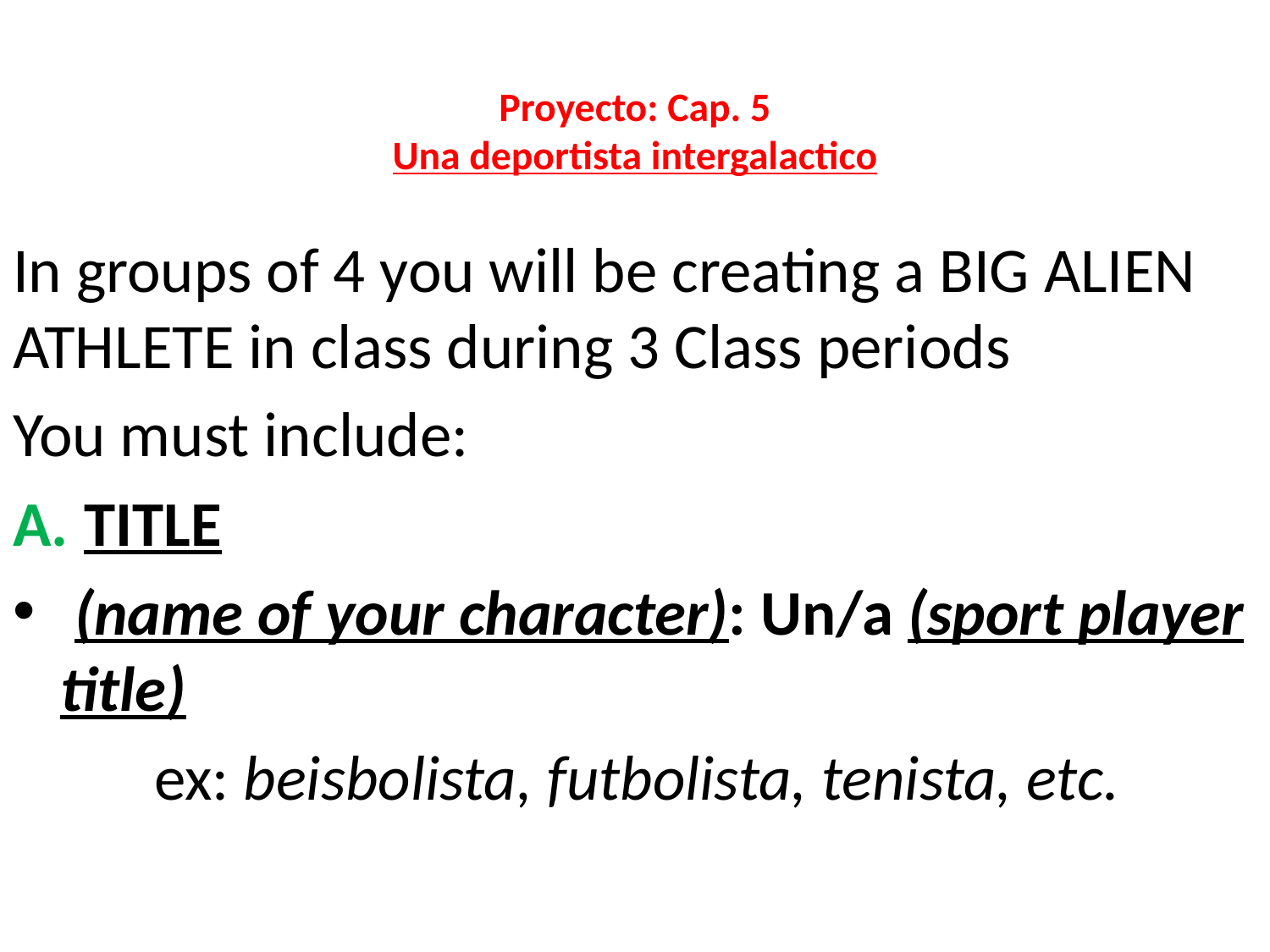

# Proyecto: Cap. 5 Una deportista intergalactico
In groups of 4 you will be creating a BIG ALIEN ATHLETE in class during 3 Class periods
You must include:
TITLE
 (name of your character): Un/a (sport player title)
	 ex: beisbolista, futbolista, tenista, etc.